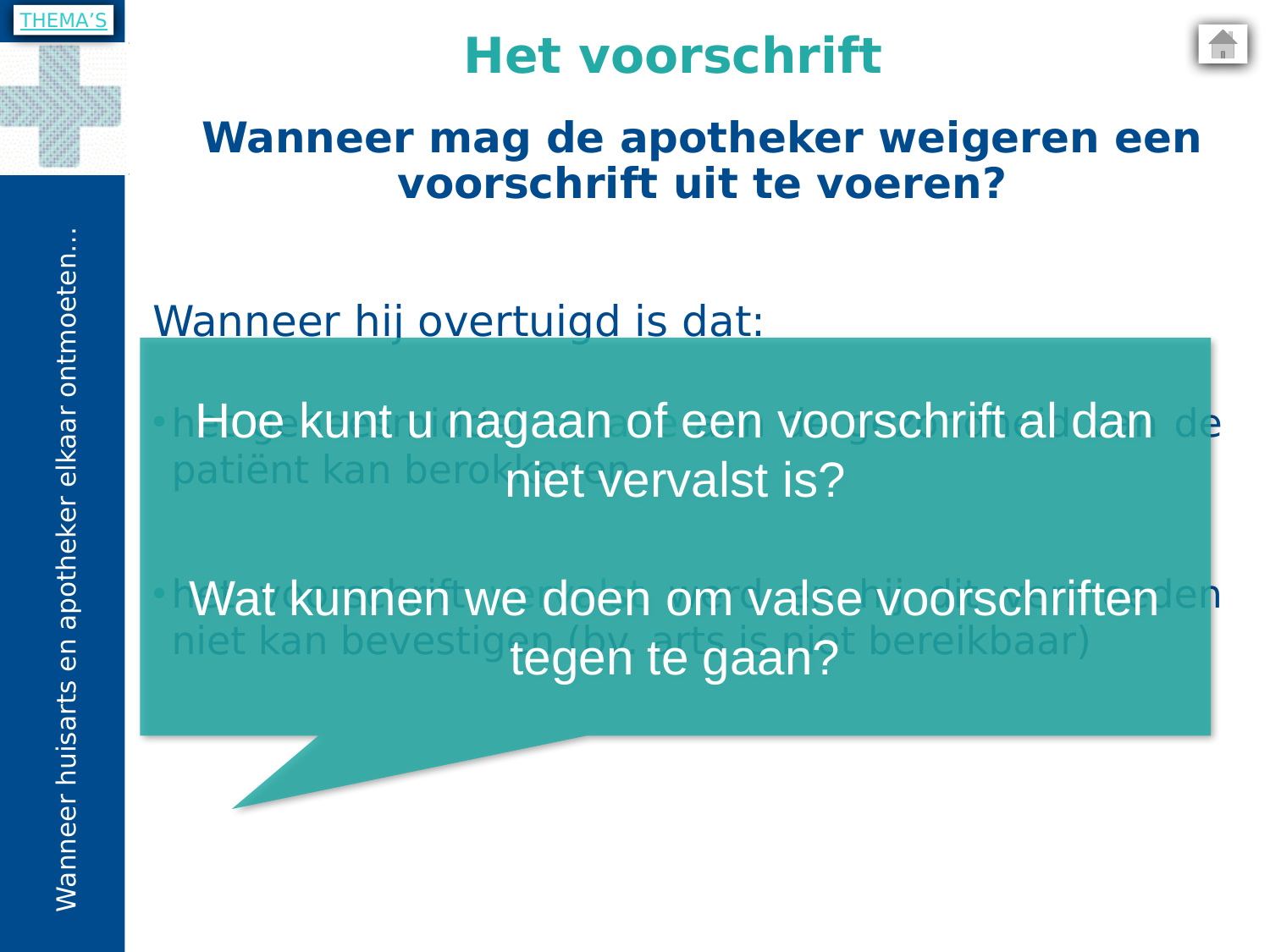

THEMA’S
Het voorschrift

Wanneer mag de apotheker weigeren een voorschrift uit te voeren?

Wanneer hij overtuigd is dat:

het geneesmiddel schade aan de gezondheid van de patiënt kan berokkenen

het voorschrift vervalst werd en hij dit vermoeden niet kan bevestigen (bv. arts is niet bereikbaar)

Hoe kunt u nagaan of een voorschrift al dan niet vervalst is?

Wat kunnen we doen om valse voorschriften tegen te gaan?